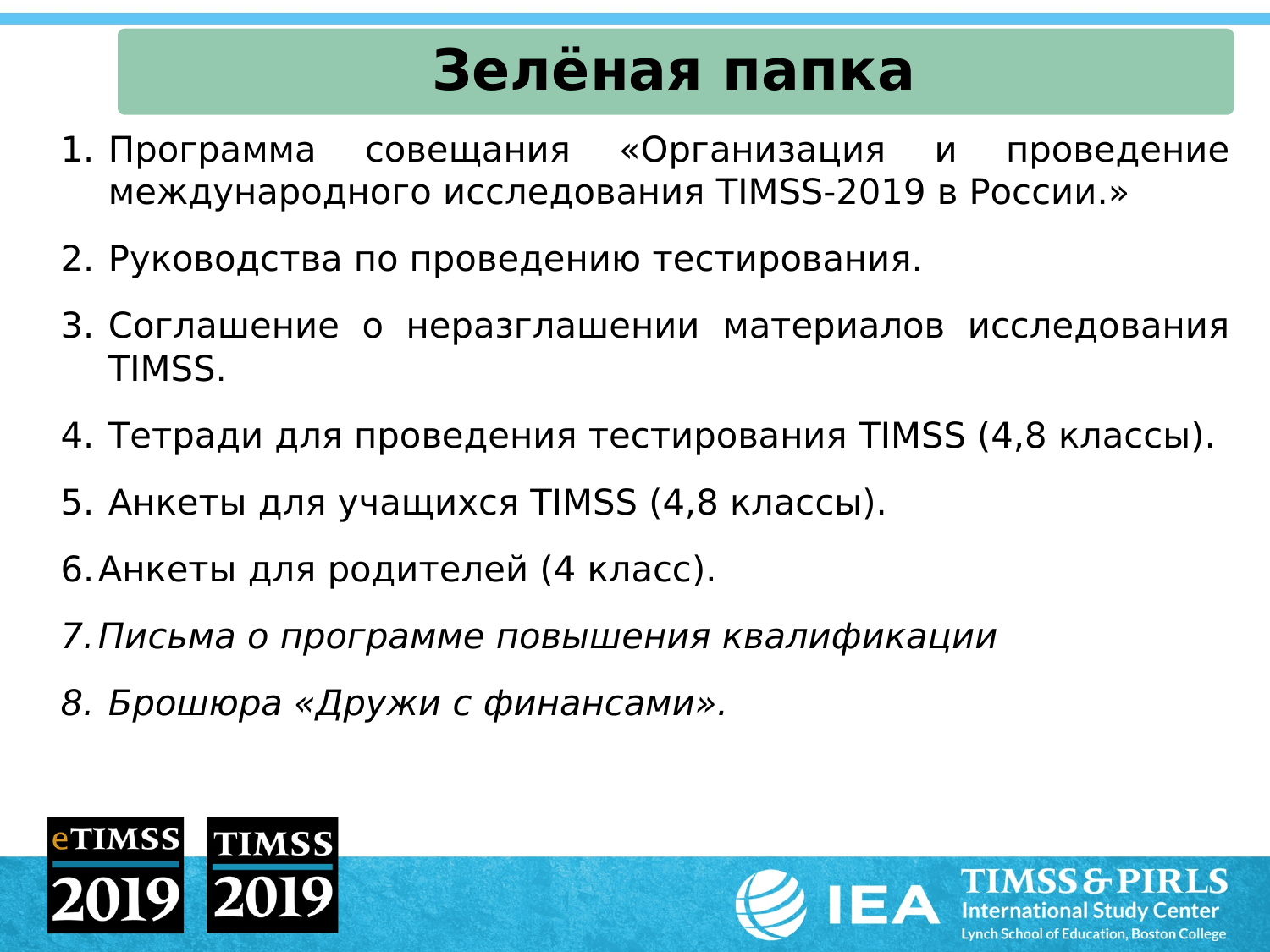

Зелёная папка

Программа совещания «Организация и проведение международного исследования TIMSS-2019 в России.»
Руководства по проведению тестирования.
Соглашение о неразглашении материалов исследования TIMSS.
Тетради для проведения тестирования TIMSS (4,8 классы).
Анкеты для учащихся TIMSS (4,8 классы).
Анкеты для родителей (4 класс).
Письма о программе повышения квалификации
Брошюра «Дружи с финансами».